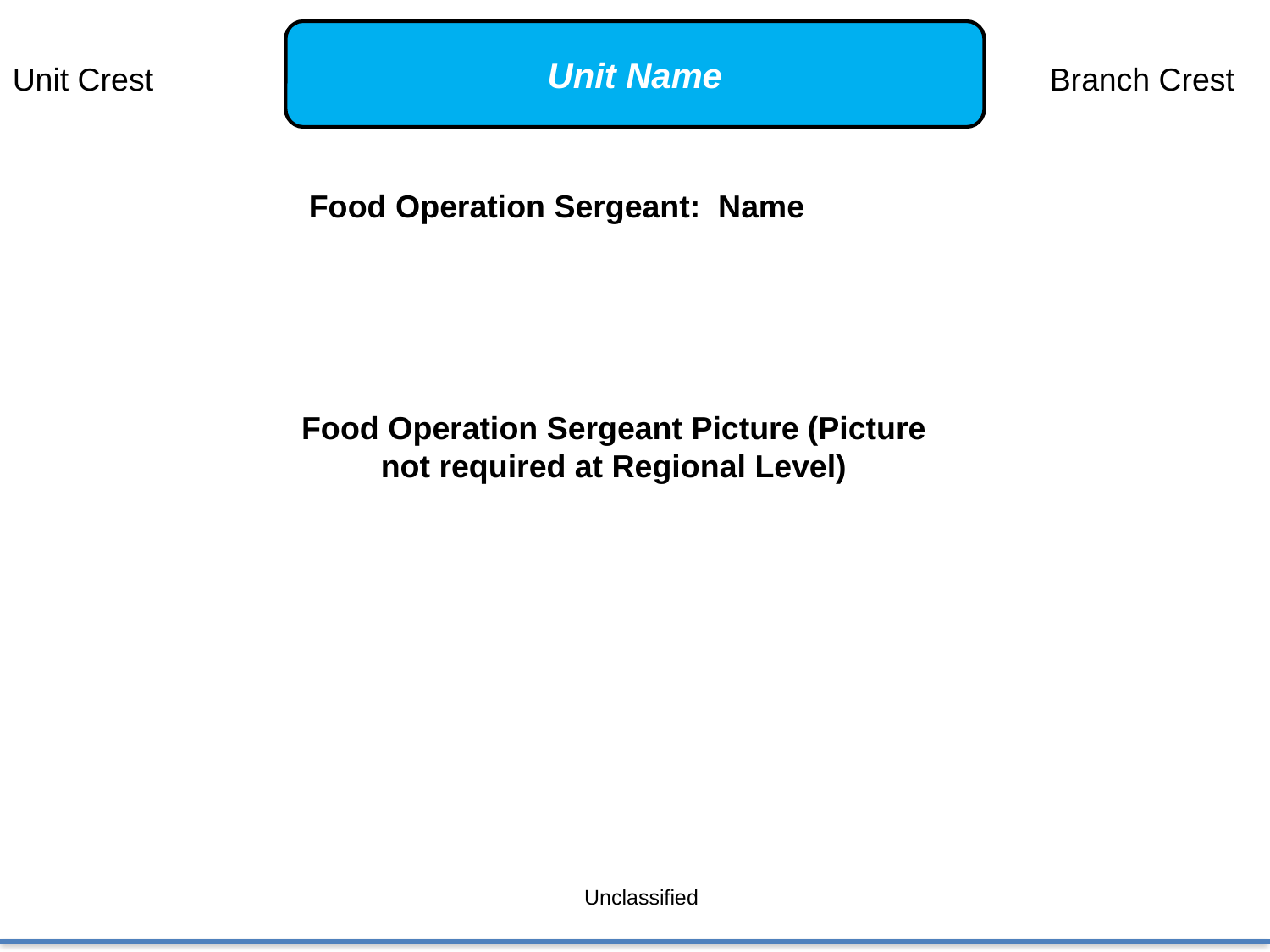

Unit Name
Unit Crest
Branch Crest
Food Operation Sergeant:  Name

Food Operation Sergeant Picture (Picture not required at Regional Level)

Unclassified